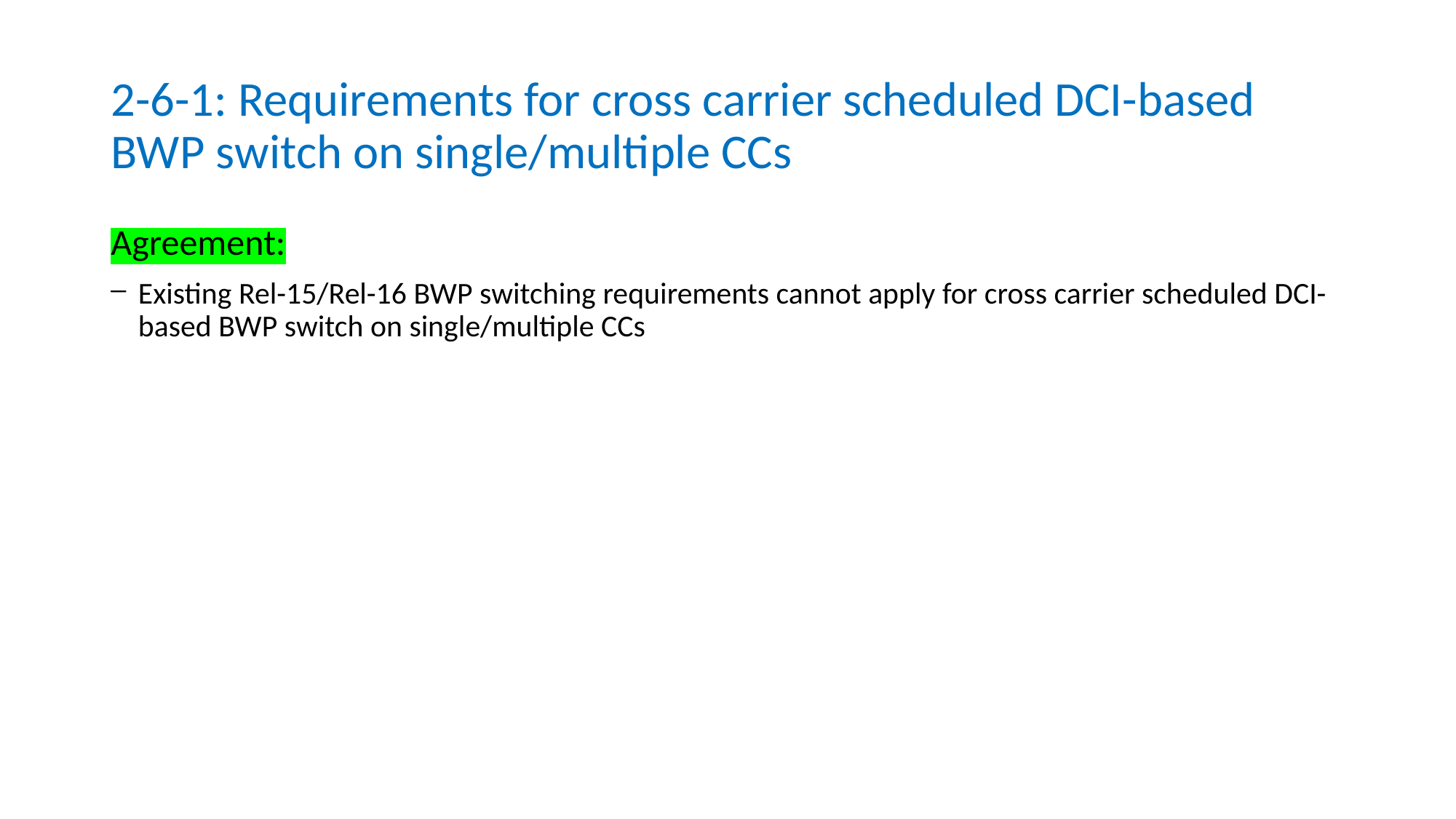

# 2-6-1: Requirements for cross carrier scheduled DCI-based BWP switch on single/multiple CCs
Agreement:
Existing Rel-15/Rel-16 BWP switching requirements cannot apply for cross carrier scheduled DCI-based BWP switch on single/multiple CCs